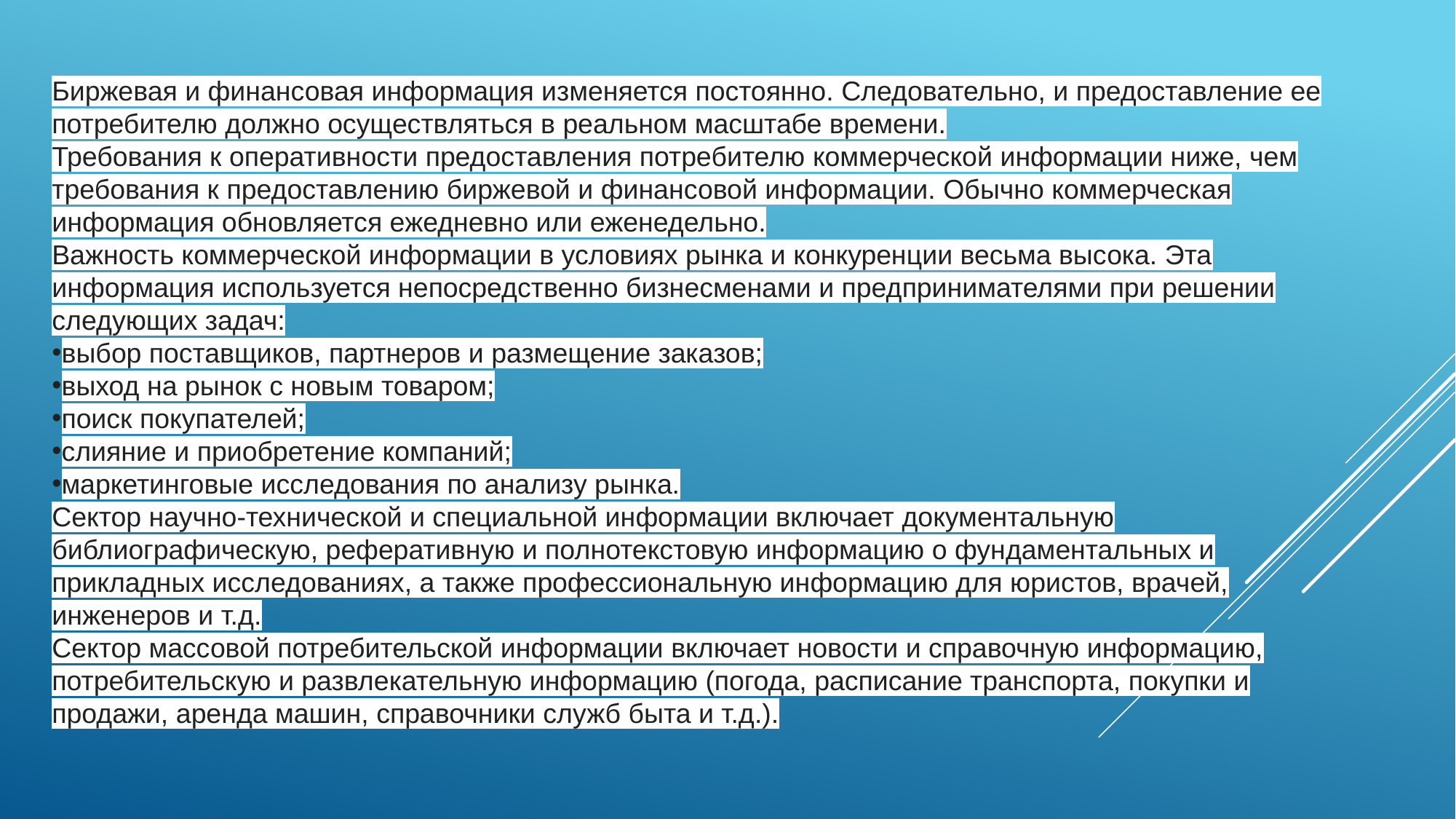

Биржевая и финансовая информация изменяется постоянно. Следовательно, и предоставление ее потребителю должно осуществляться в реальном масштабе времени.
Требования к оперативности предоставления потребителю коммерческой информации ниже, чем требования к предоставлению биржевой и финансовой информации. Обычно коммерческая информация обновляется ежедневно или еженедельно.
Важность коммерческой информации в условиях рынка и конкуренции весьма высока. Эта информация используется непосредственно бизнесменами и предпринимателями при решении следующих задач:
выбор поставщиков, партнеров и размещение заказов;
выход на рынок с новым товаром;
поиск покупателей;
слияние и приобретение компаний;
маркетинговые исследования по анализу рынка.
Сектор научно-технической и специальной информации включает документальную библиографическую, реферативную и полнотекстовую информацию о фундаментальных и прикладных исследованиях, а также профессиональную информацию для юристов, врачей, инженеров и т.д.
Сектор массовой потребительской информации включает новости и справочную информацию, потребительскую и развлекательную информацию (погода, расписание транспорта, покупки и продажи, аренда машин, справочники служб быта и т.д.).